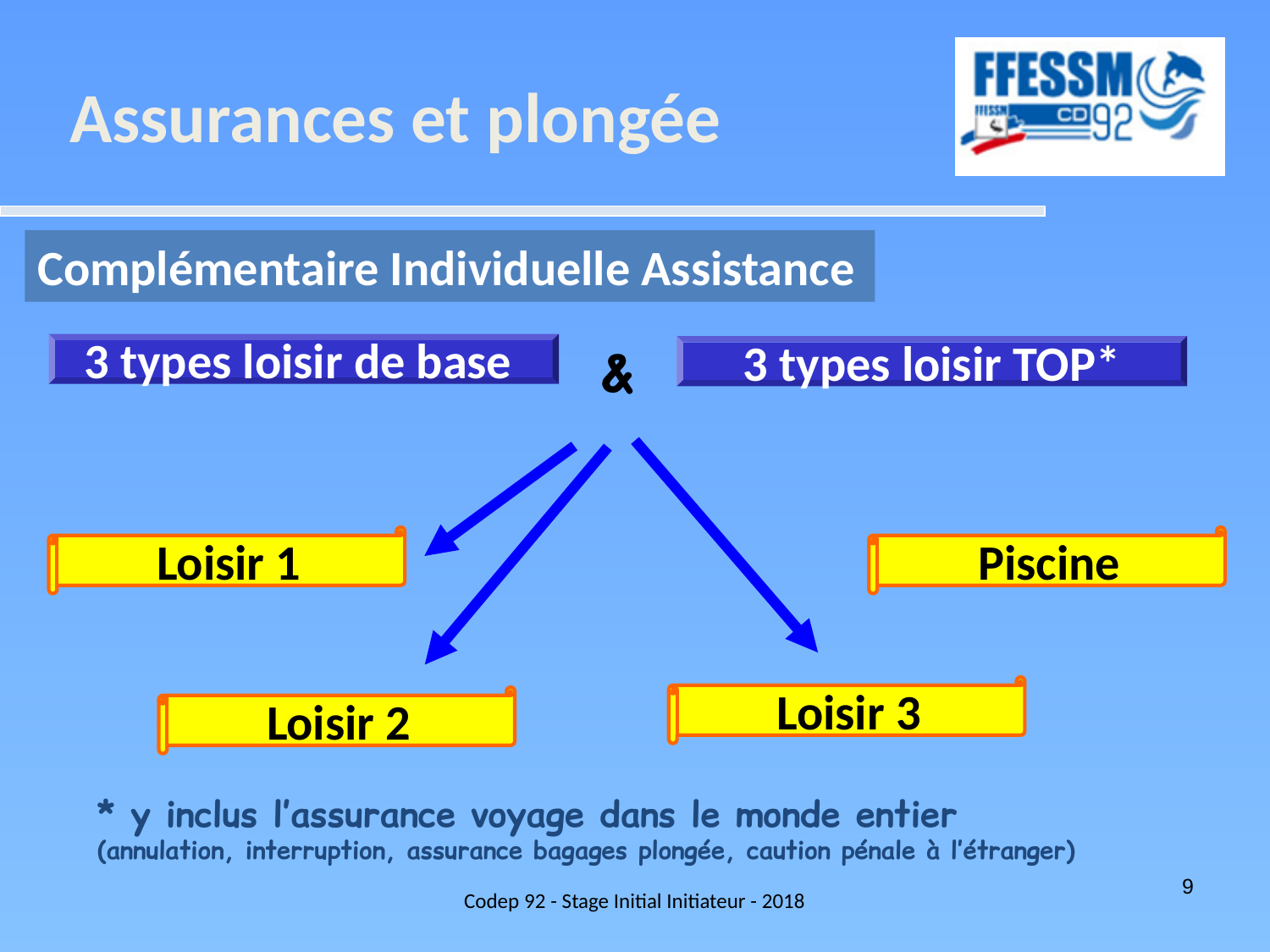

Assurances et plongée
Complémentaire Individuelle Assistance
3 types loisir de base
3 types loisir TOP*
&

Loisir 1
Piscine
Loisir 3
Loisir 2
* y inclus l’assurance voyage dans le monde entier
(annulation, interruption, assurance bagages plongée, caution pénale à l’étranger)
Codep 92 - Stage Initial Initiateur - 2018
9